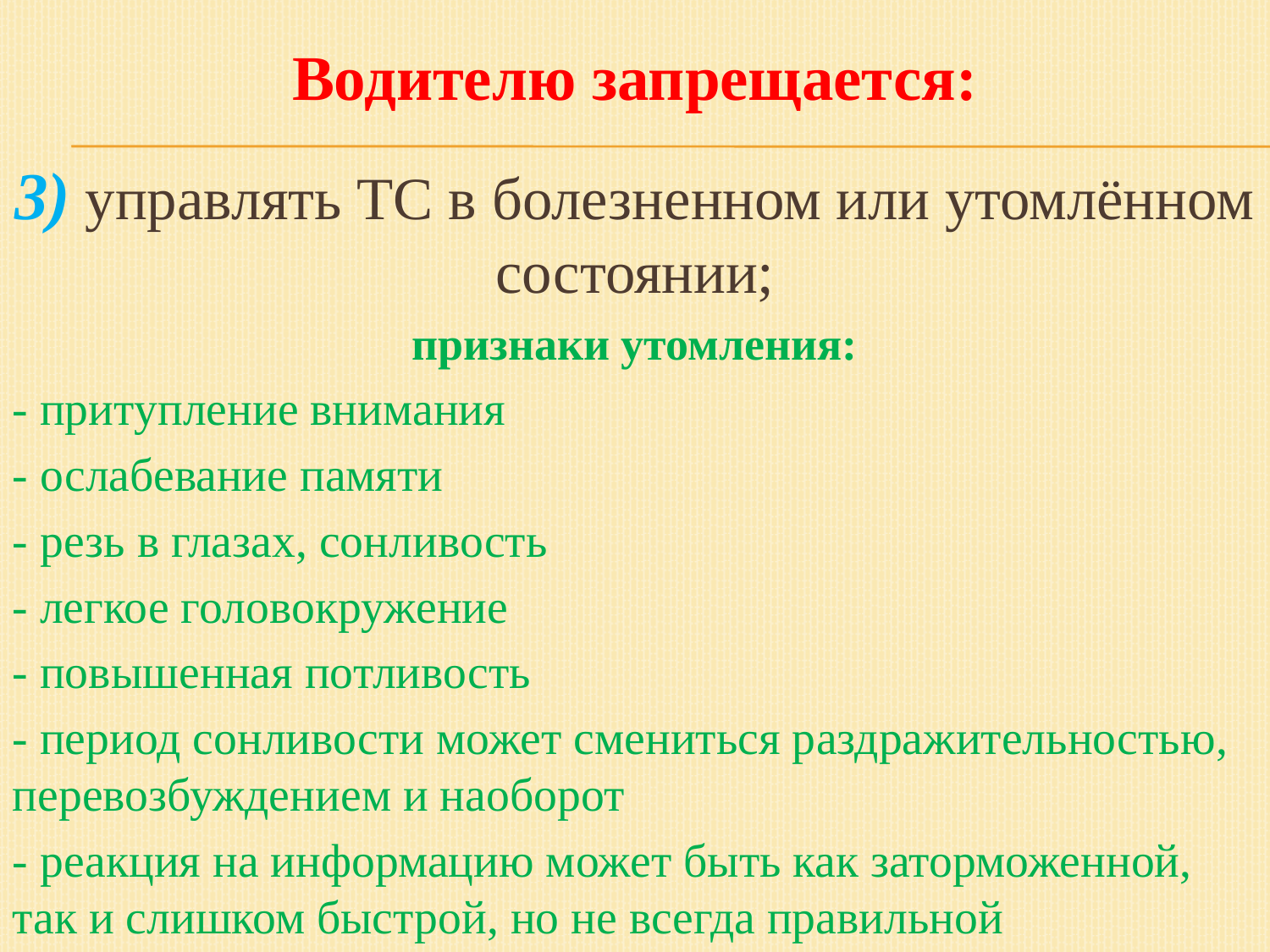

# Водителю запрещается:
3) управлять ТС в болезненном или утомлённом состоянии;
признаки утомления:
- притупление внимания
- ослабевание памяти
- резь в глазах, сонливость
- легкое головокружение
- повышенная потливость
- период сонливости может смениться раздражительностью, перевозбуждением и наоборот
- реакция на информацию может быть как заторможенной, так и слишком быстрой, но не всегда правильной